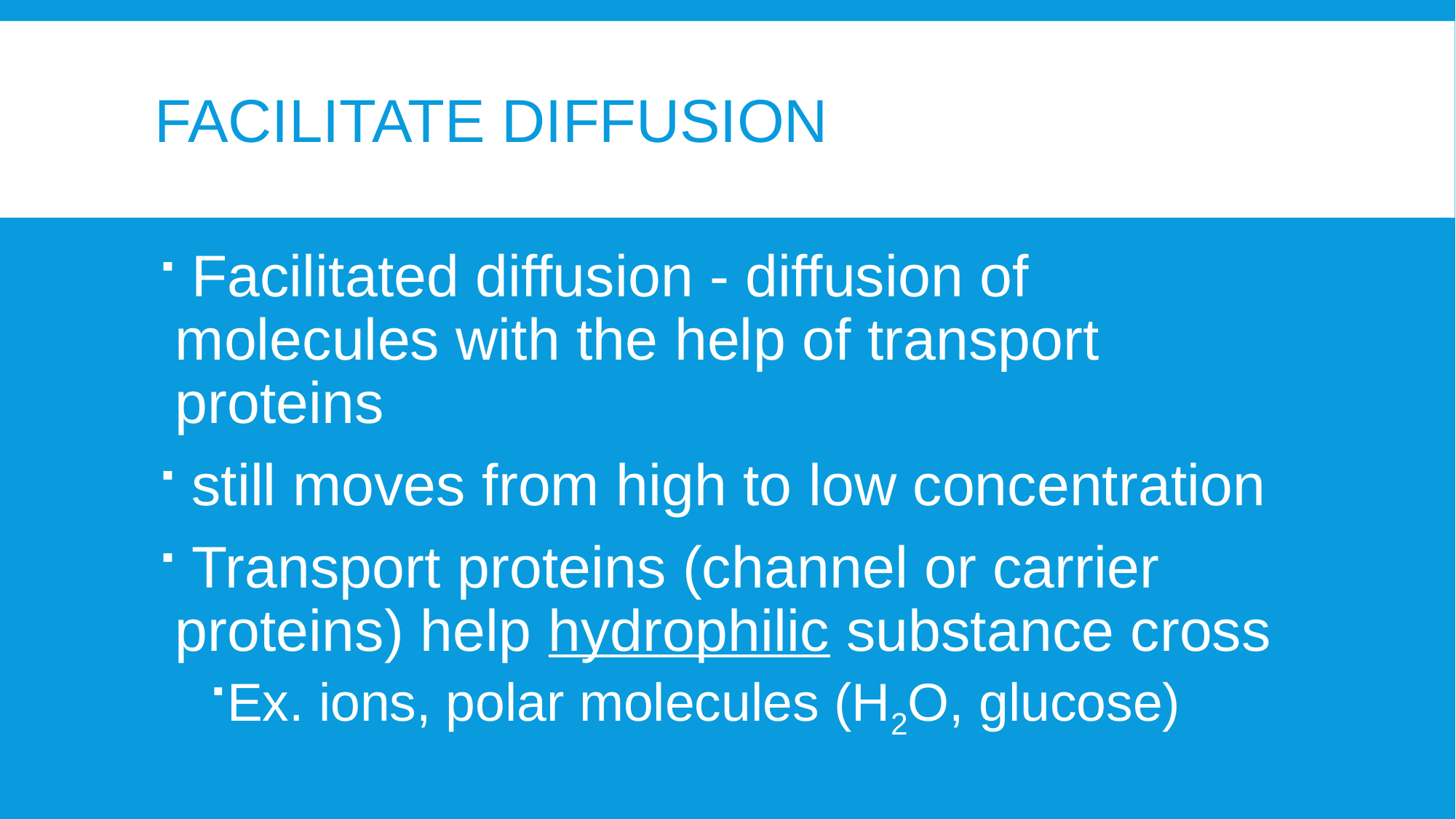

# Facilitate diffusion
 Facilitated diffusion - diffusion of molecules with the help of transport proteins
 still moves from high to low concentration
 Transport proteins (channel or carrier proteins) help hydrophilic substance cross
Ex. ions, polar molecules (H2O, glucose)